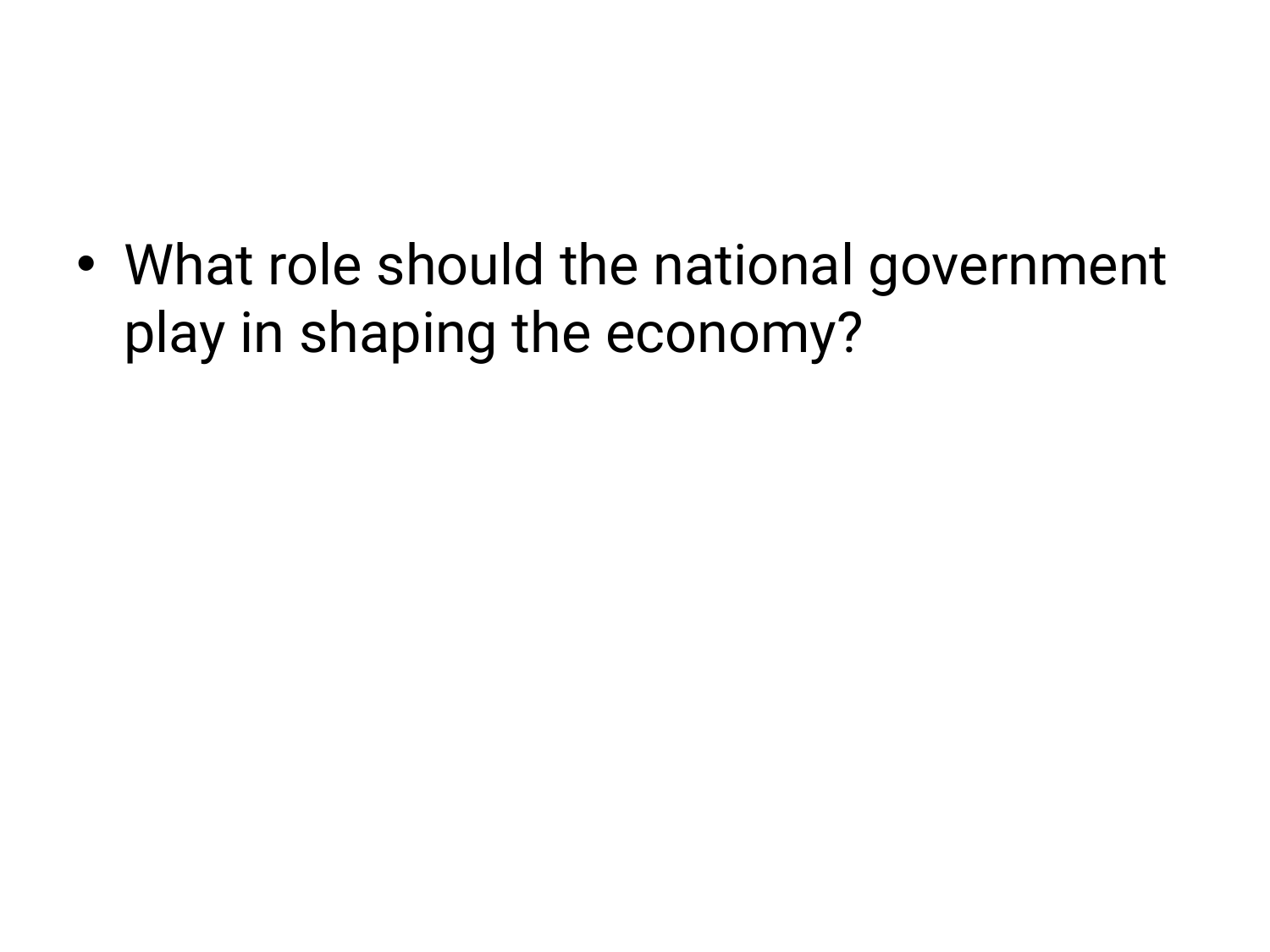

#
What role should the national government play in shaping the economy?